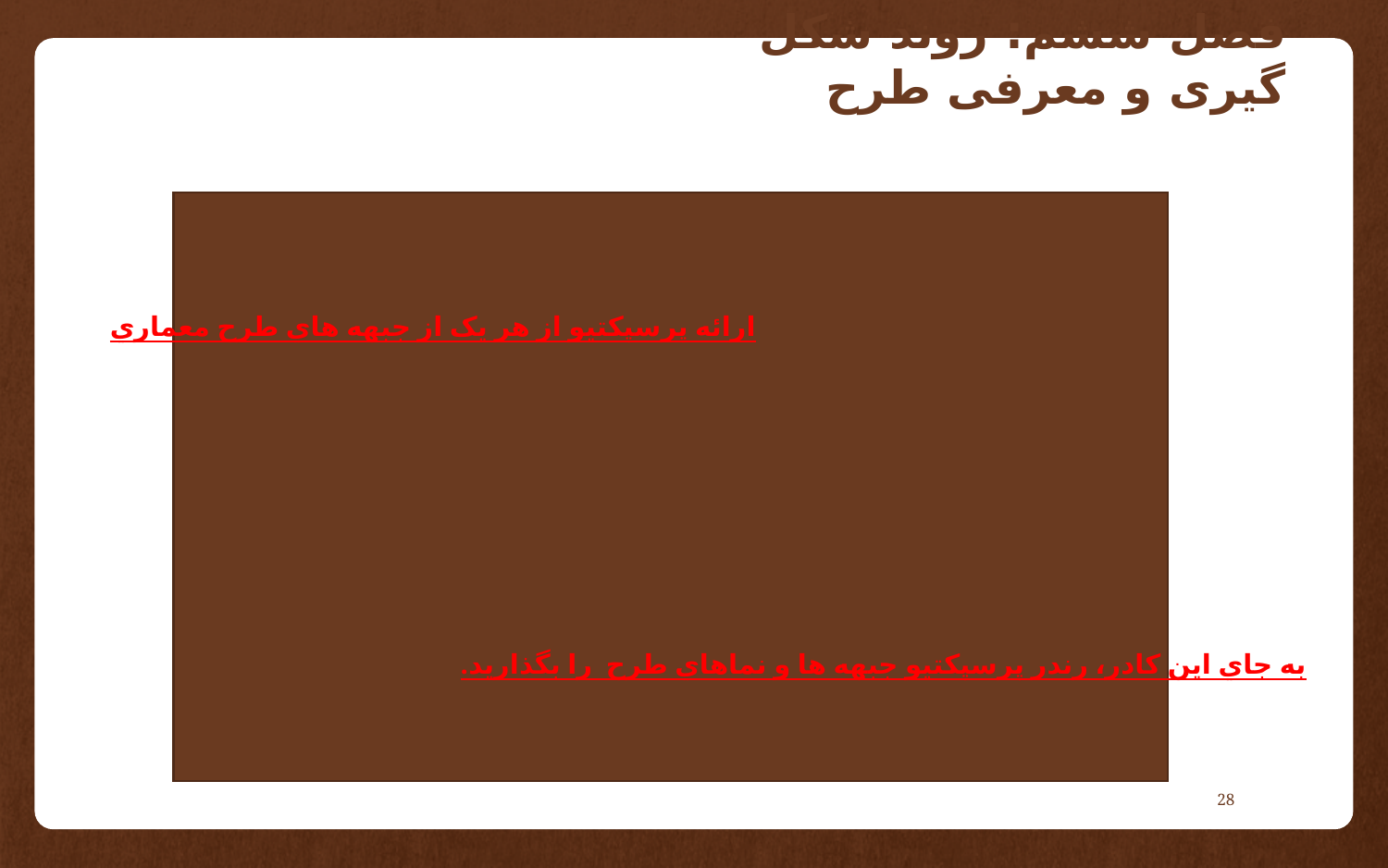

# فصل ششم: روند شکل گیری و معرفی طرح

ارائه پرسپکتيو از هر يک از جبهه هاي طرح معماري
به جاي اين کادر، رندر پرسپکتيو جبهه ها و نماهاي طرح  را بگذاريد.
28